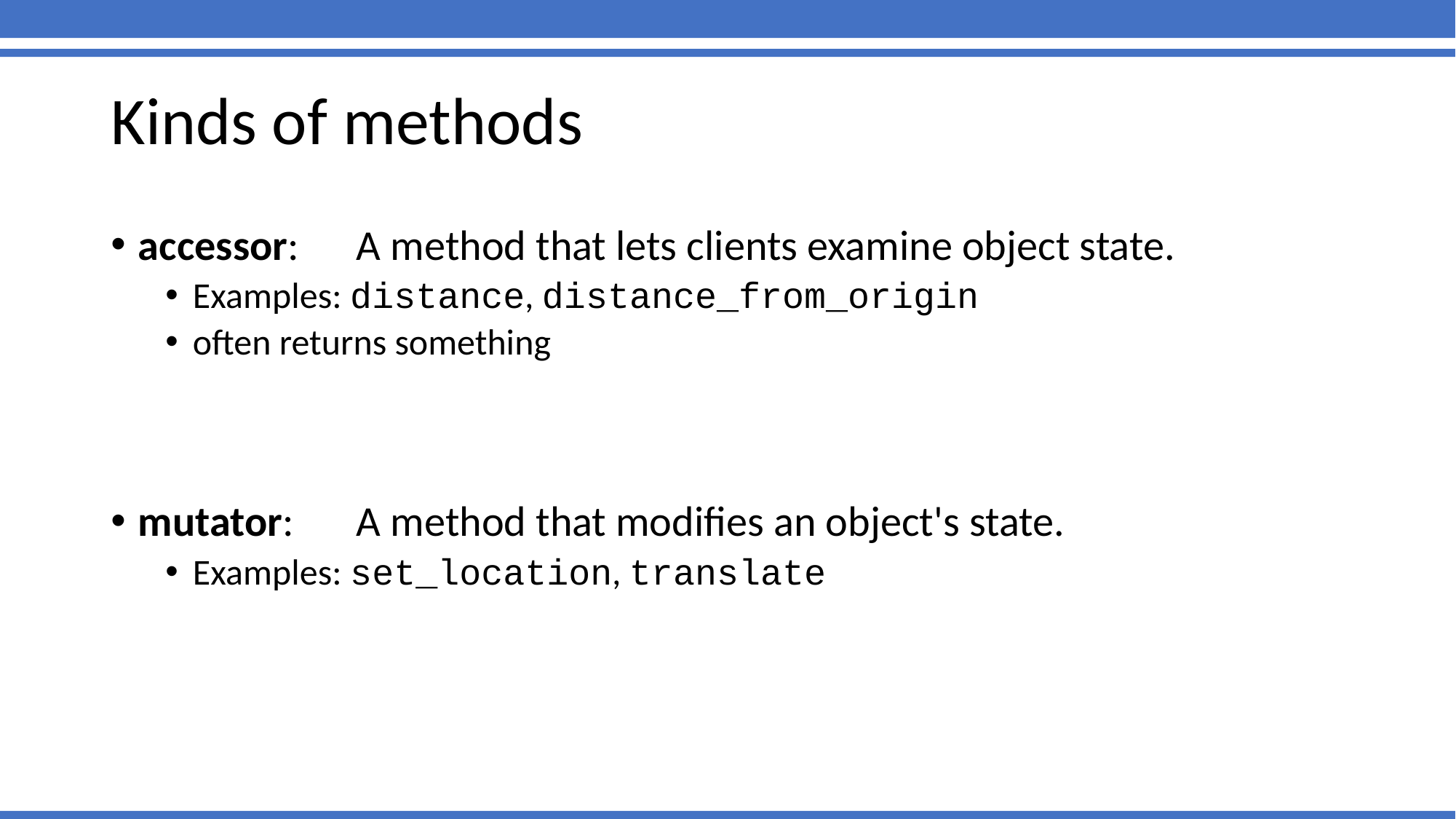

# Kinds of methods
accessor:	A method that lets clients examine object state.
Examples: distance, distance_from_origin
often returns something

mutator:	A method that modifies an object's state.
Examples: set_location, translate